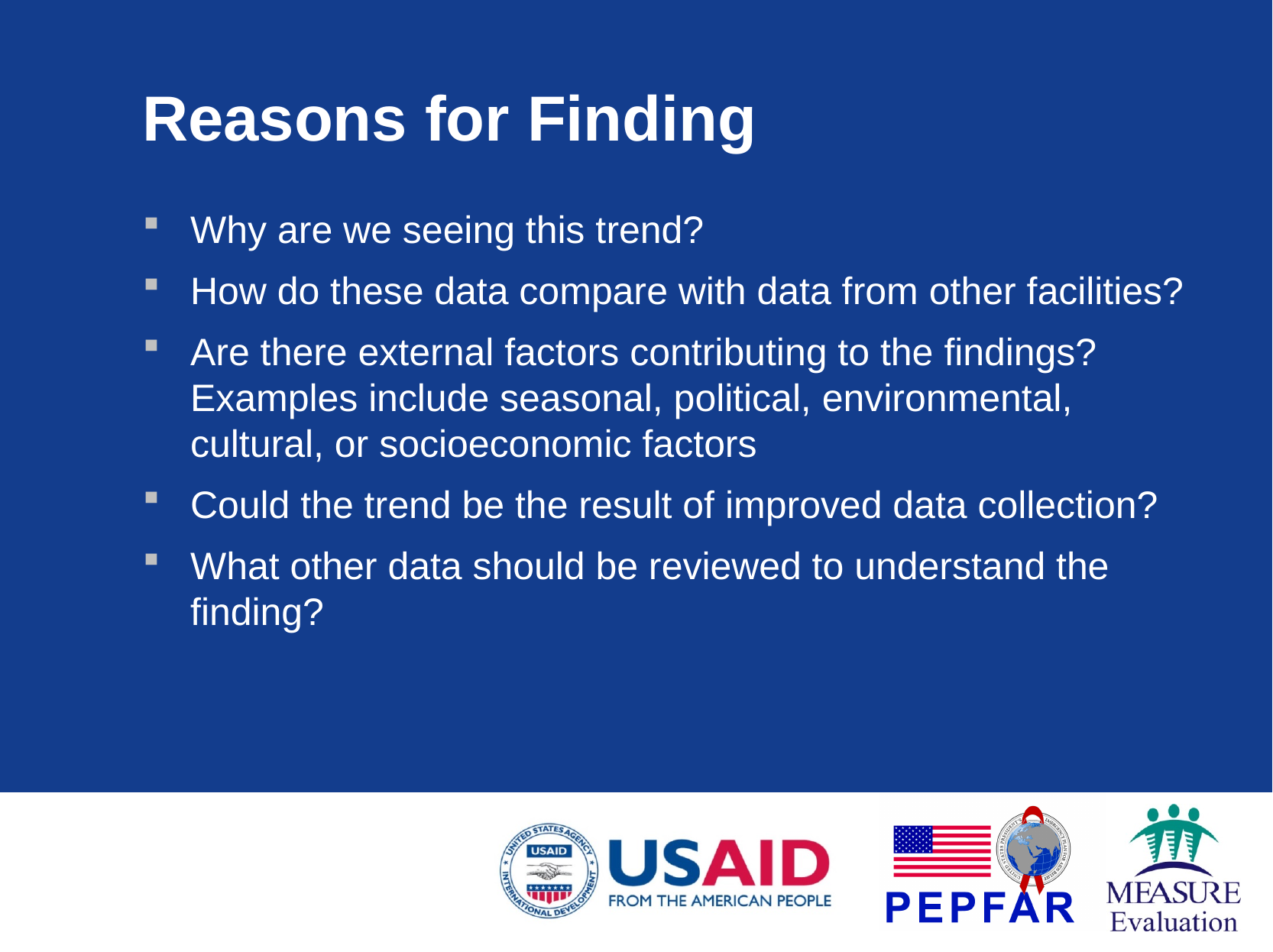

# Reasons for Finding
Why are we seeing this trend?
How do these data compare with data from other facilities?
Are there external factors contributing to the findings? Examples include seasonal, political, environmental, cultural, or socioeconomic factors
Could the trend be the result of improved data collection?
What other data should be reviewed to understand the finding?